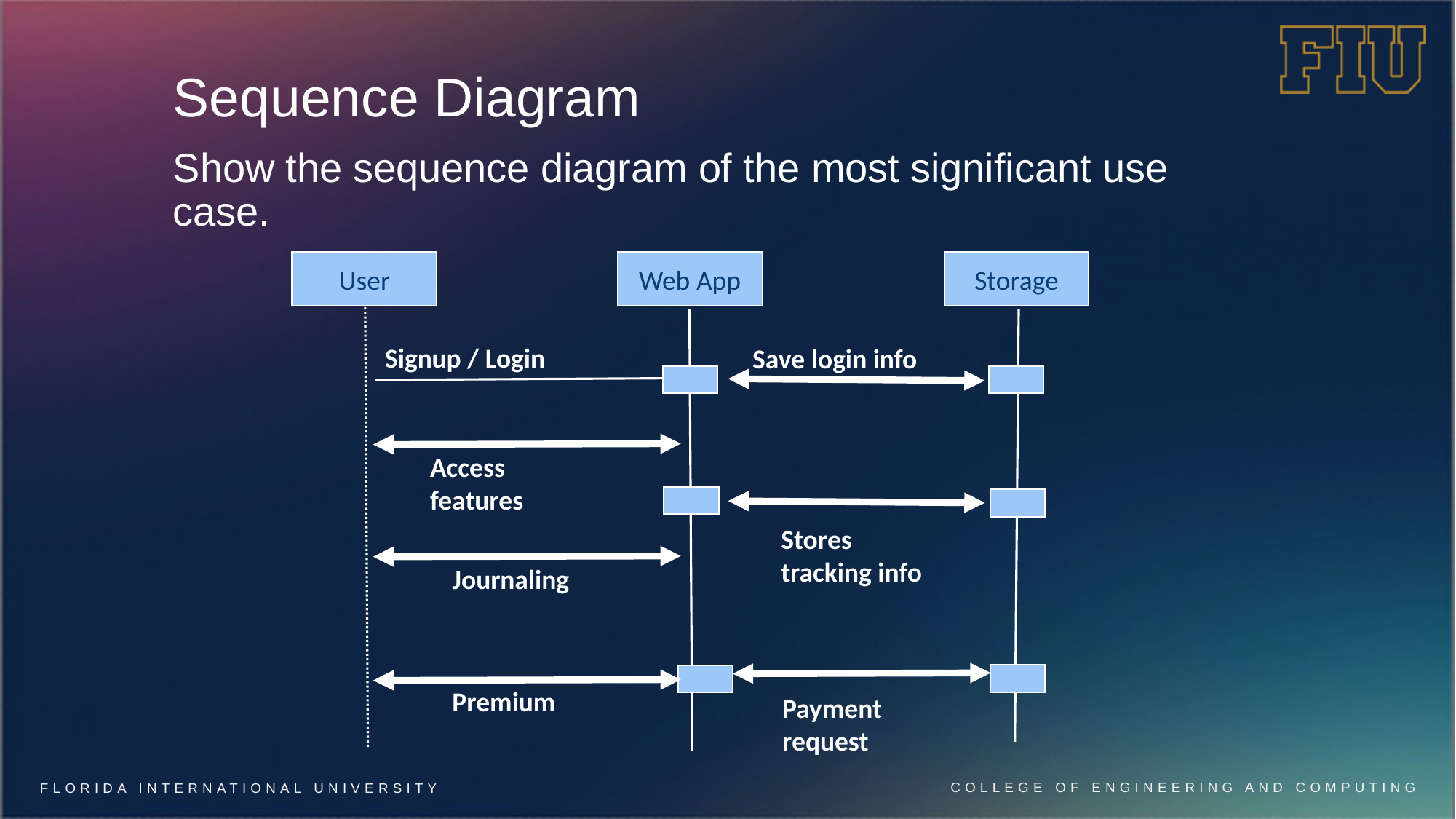

# Sequence Diagram
Show the sequence diagram of the most significant use case.

User
Web App
Storage
Signup / Login
Save login info

Access features

Stores tracking info
Journaling

Premium
Payment
request